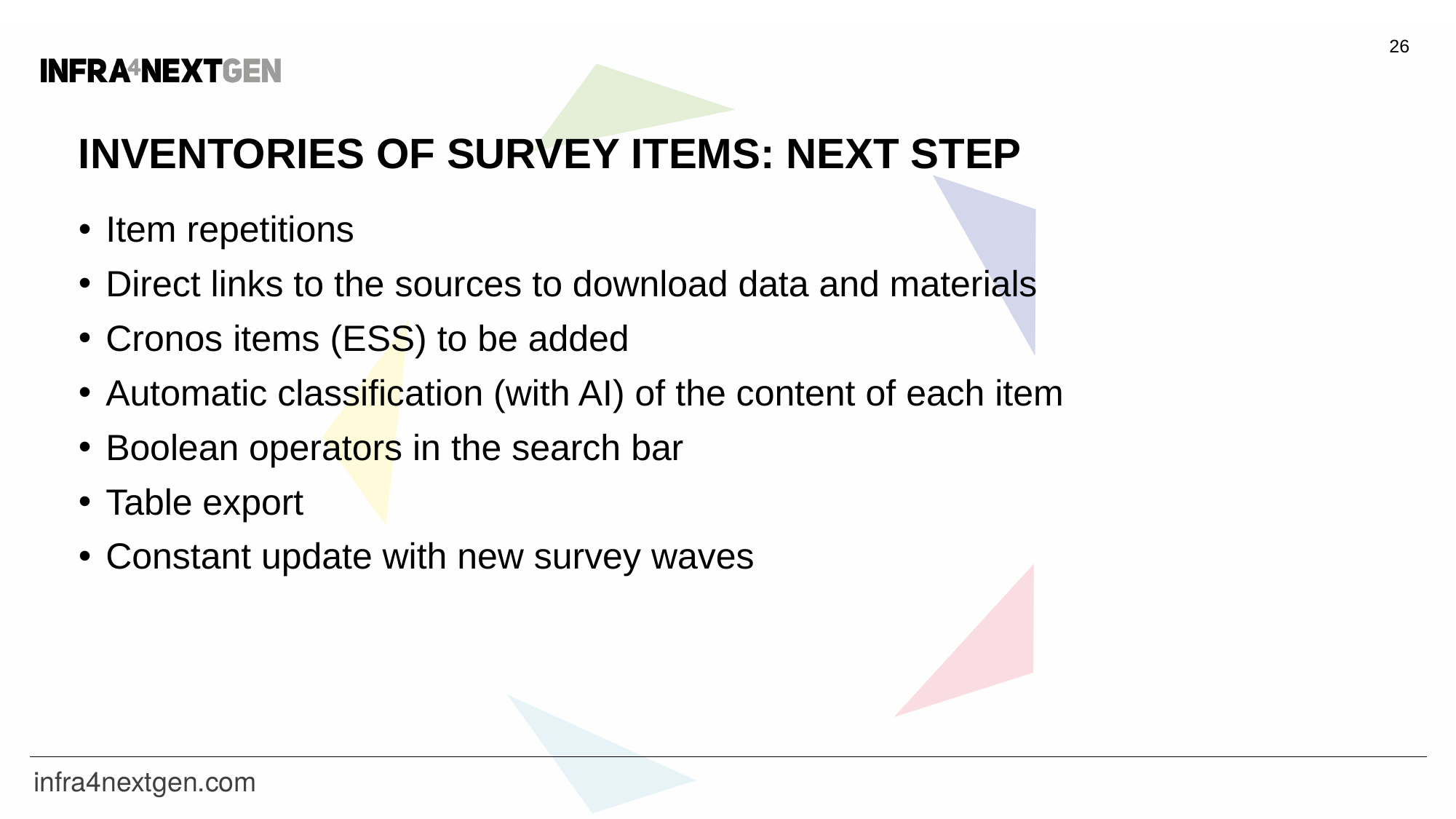

26
# INVENTORIES OF SURVEY ITEMS: NEXT STEP

Item repetitions
Direct links to the sources to download data and materials
Cronos items (ESS) to be added
Automatic classification (with AI) of the content of each item
Boolean operators in the search bar
Table export
Constant update with new survey waves

infra4nextgen.com